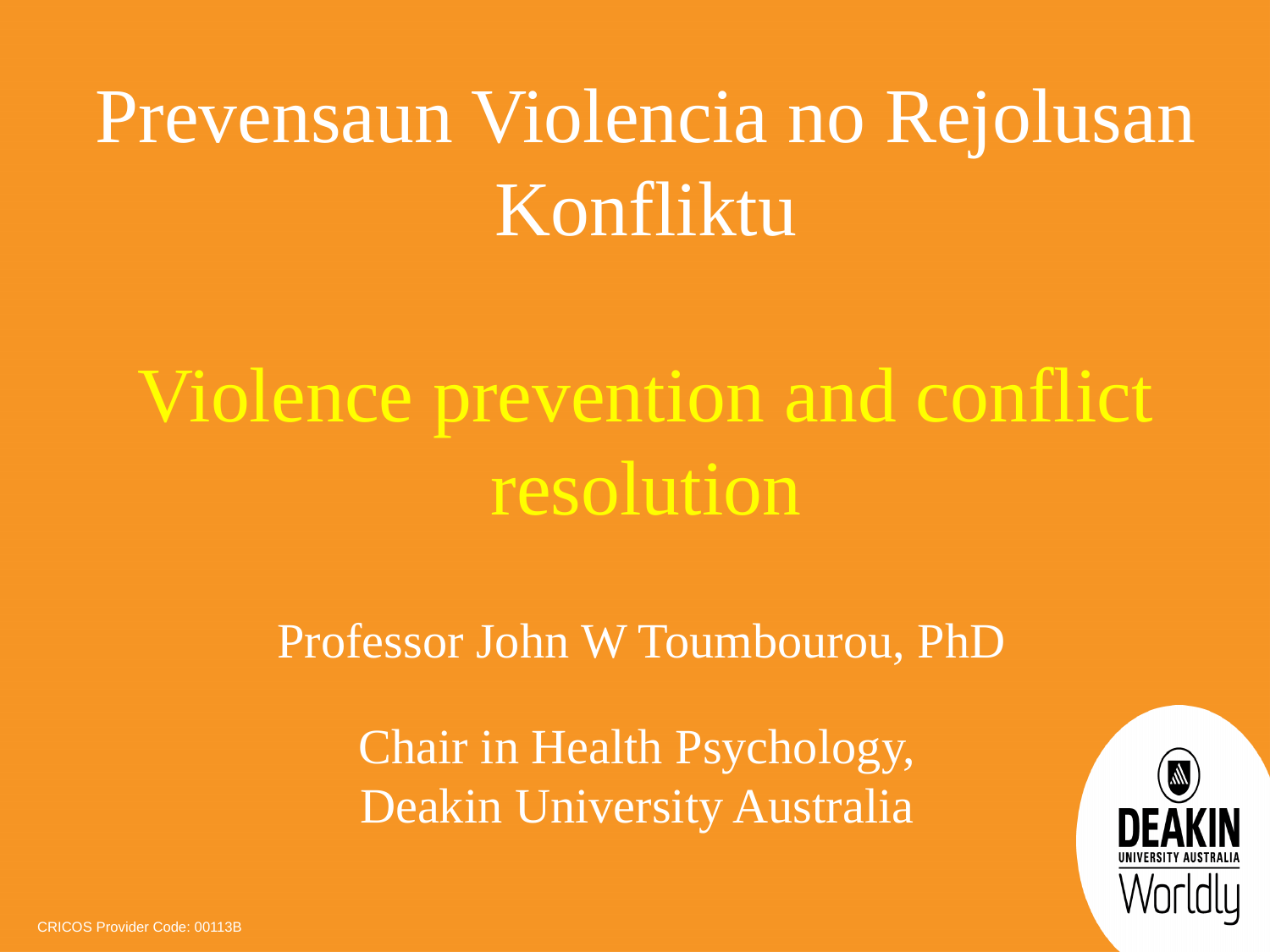

Prevensaun Violencia no Rejolusan Konfliktu

Violence prevention and conflict resolution
Professor John W Toumbourou, PhD
Chair in Health Psychology,
Deakin University Australia